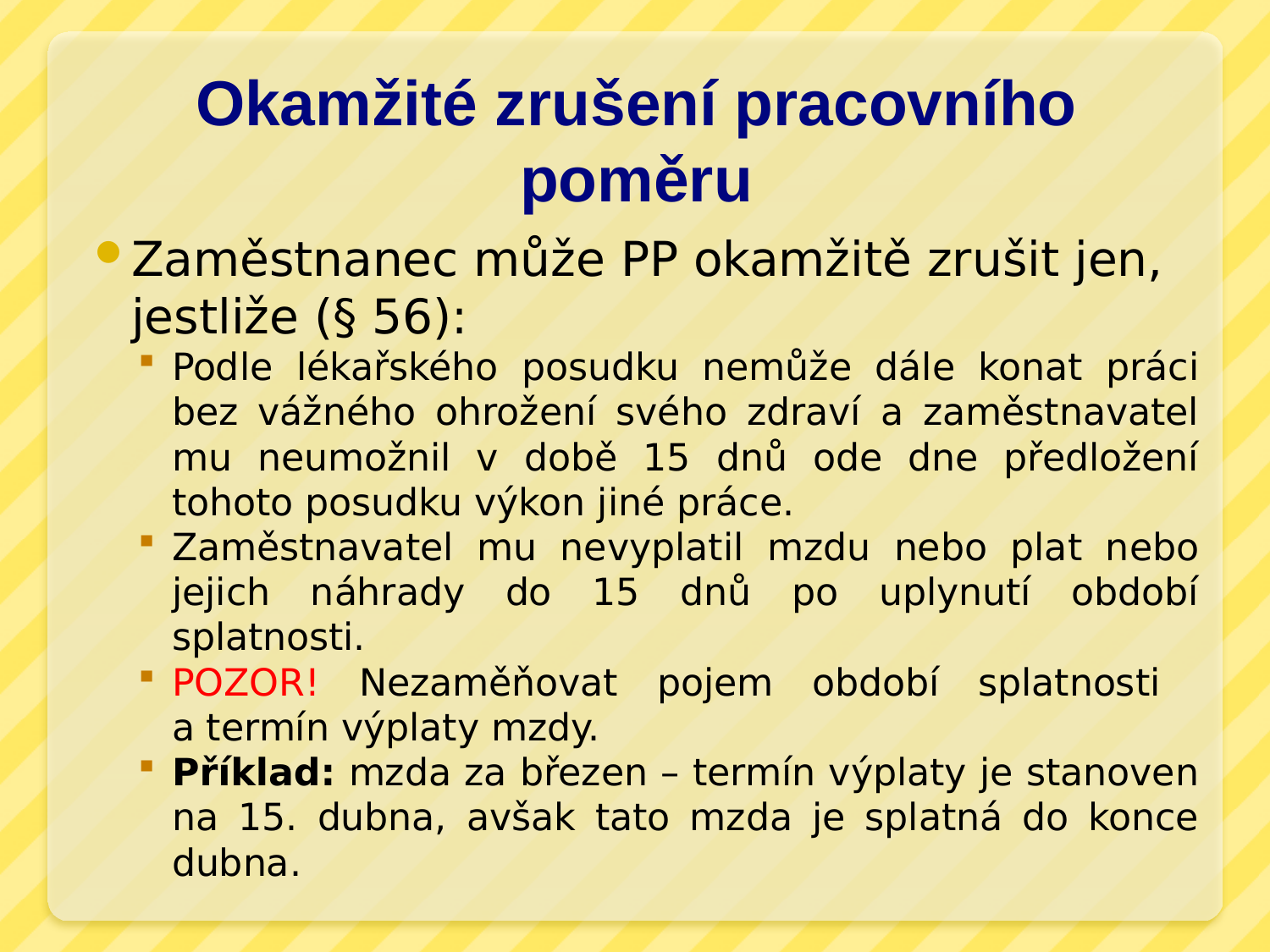

# Okamžité zrušení pracovního poměru
Zaměstnanec může PP okamžitě zrušit jen, jestliže (§ 56):
Podle lékařského posudku nemůže dále konat práci bez vážného ohrožení svého zdraví a zaměstnavatel mu neumožnil v době 15 dnů ode dne předložení tohoto posudku výkon jiné práce.
Zaměstnavatel mu nevyplatil mzdu nebo plat nebo jejich náhrady do 15 dnů po uplynutí období splatnosti.
POZOR! Nezaměňovat pojem období splatnosti
a termín výplaty mzdy.
Příklad: mzda za březen – termín výplaty je stanoven na 15. dubna, avšak tato mzda je splatná do konce dubna.